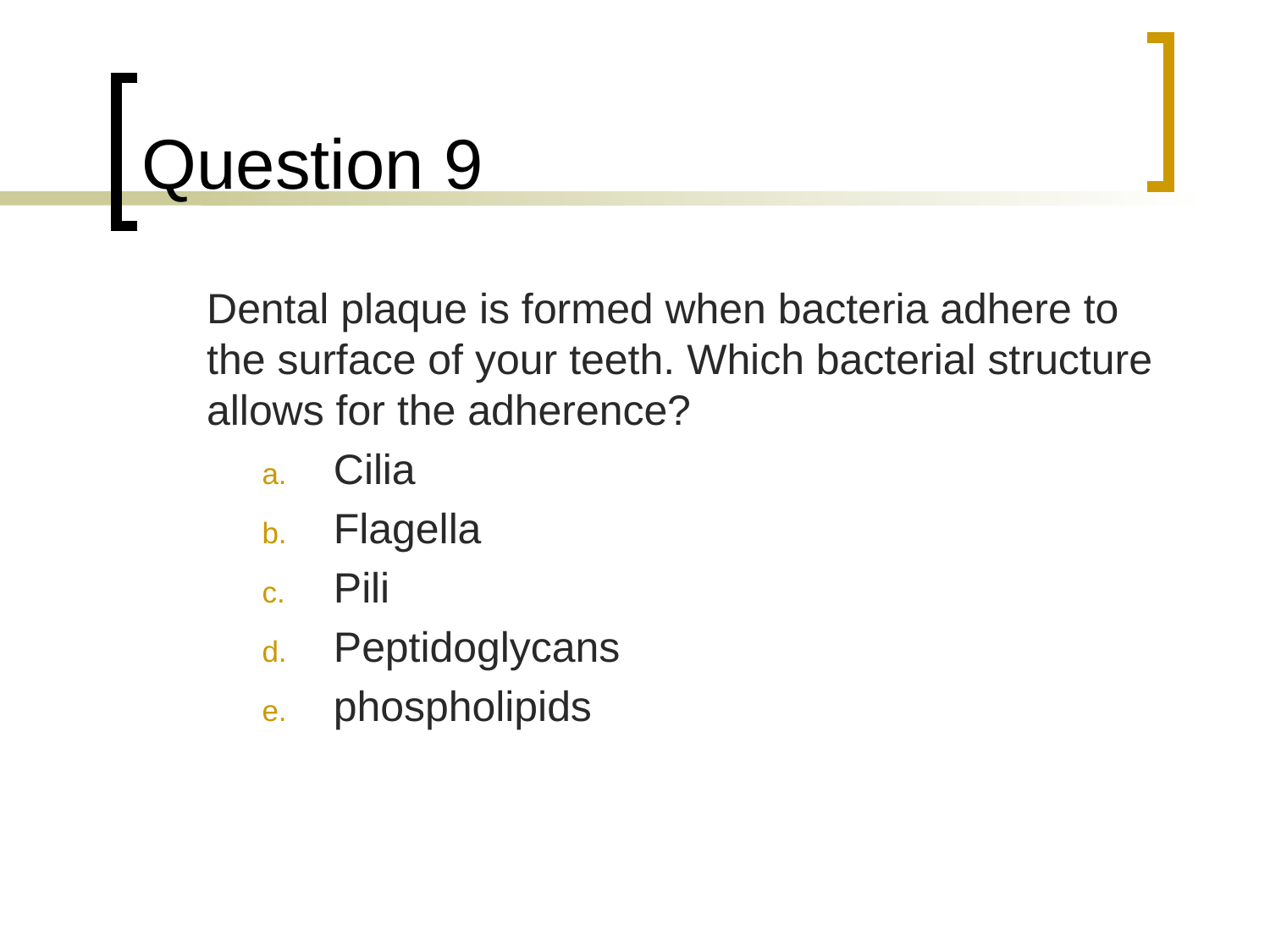

# Question 9
	Dental plaque is formed when bacteria adhere to the surface of your teeth. Which bacterial structure allows for the adherence?
Cilia
Flagella
Pili
Peptidoglycans
phospholipids